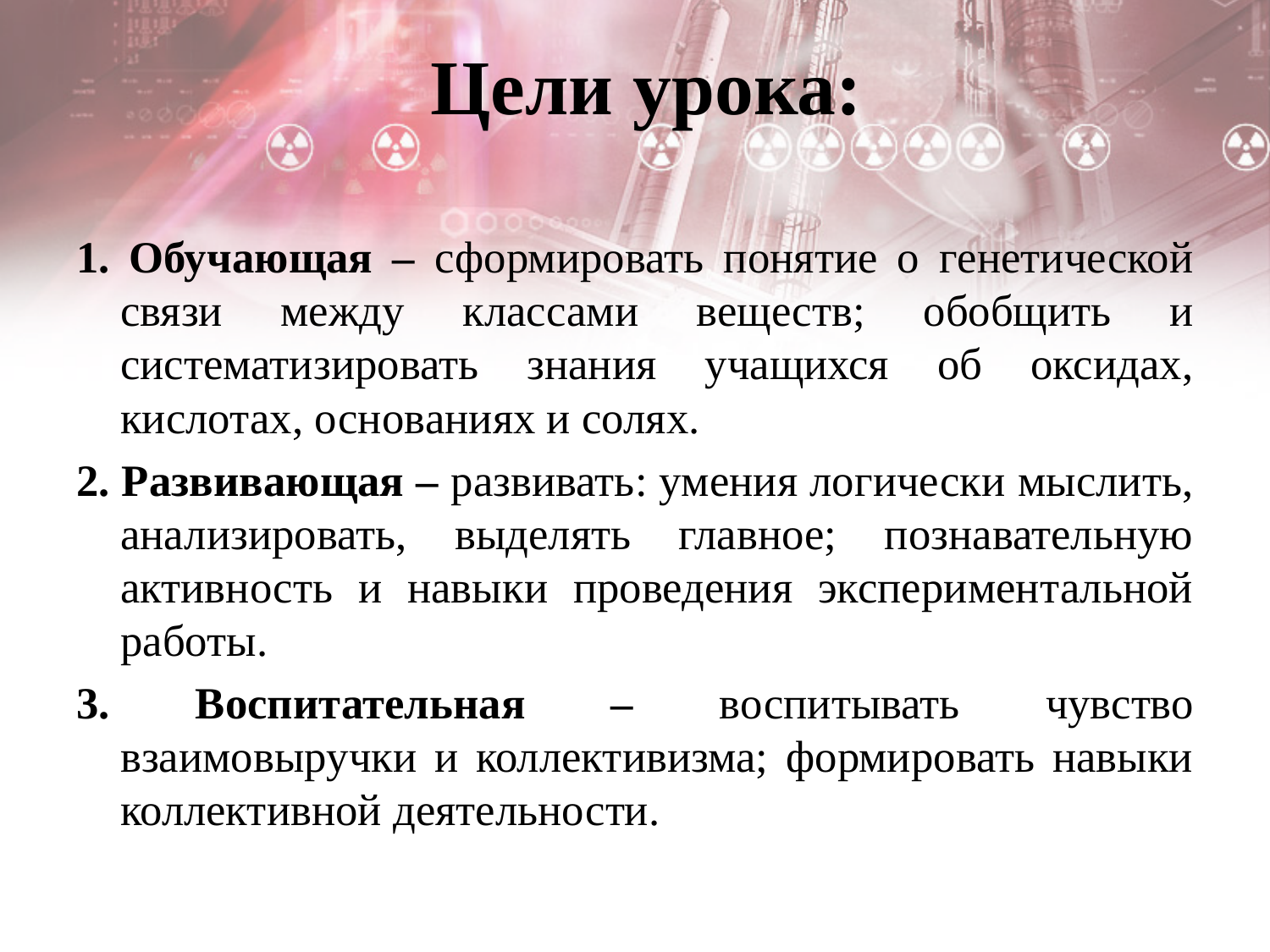

# Цели урока:
1. Обучающая – сформировать понятие о генетической связи между классами веществ; обобщить и систематизировать знания учащихся об оксидах, кислотах, основаниях и солях.
2. Развивающая – развивать: умения логически мыслить, анализировать, выделять главное; познавательную активность и навыки проведения экспериментальной работы.
3. Воспитательная – воспитывать чувство взаимовыручки и коллективизма; формировать навыки коллективной деятельности.